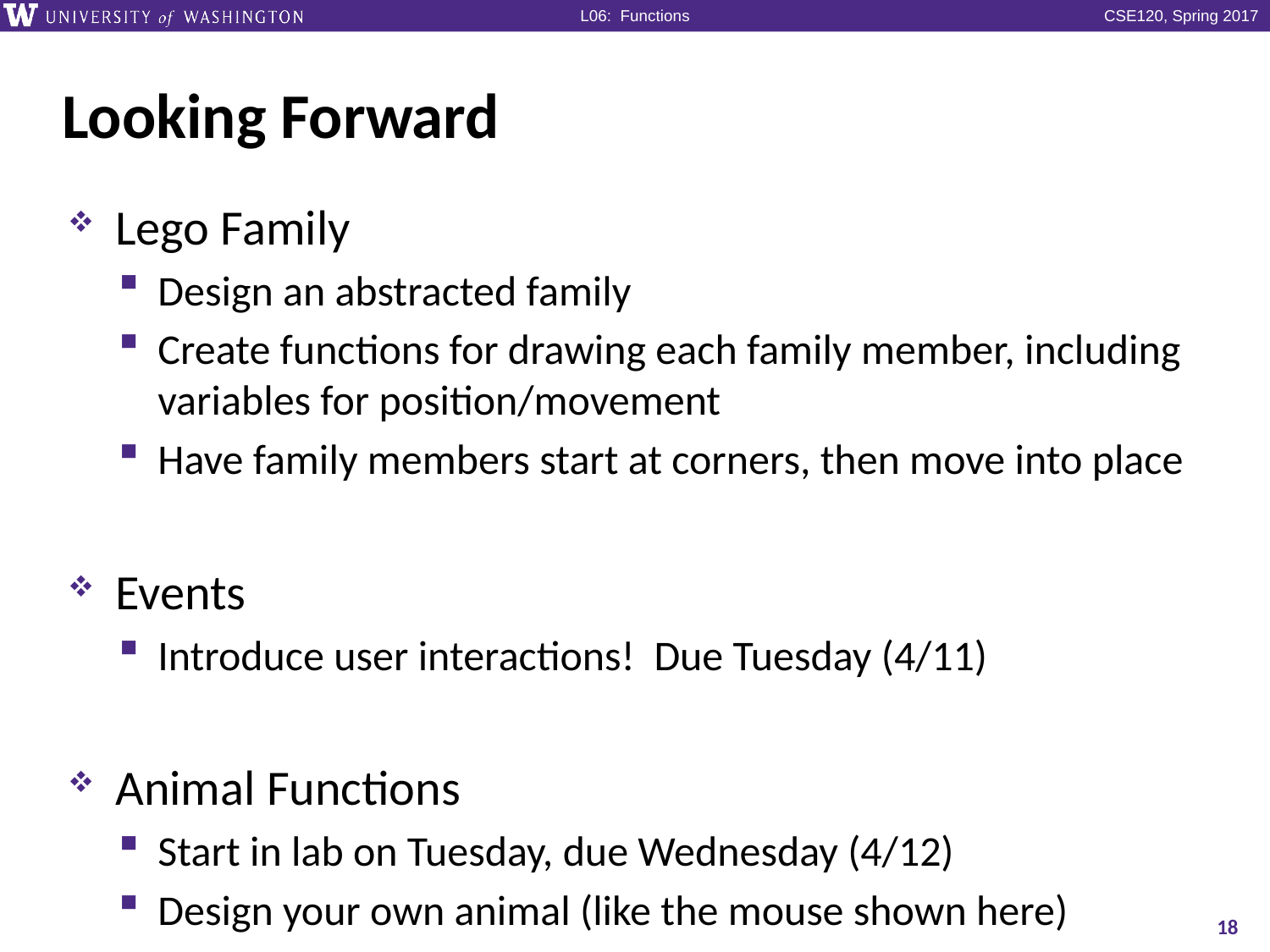

# Looking Forward
Lego Family
Design an abstracted family
Create functions for drawing each family member, including variables for position/movement
Have family members start at corners, then move into place

Events
Introduce user interactions!  Due Tuesday (4/11)

Animal Functions
Start in lab on Tuesday, due Wednesday (4/12)
Design your own animal (like the mouse shown here)
18